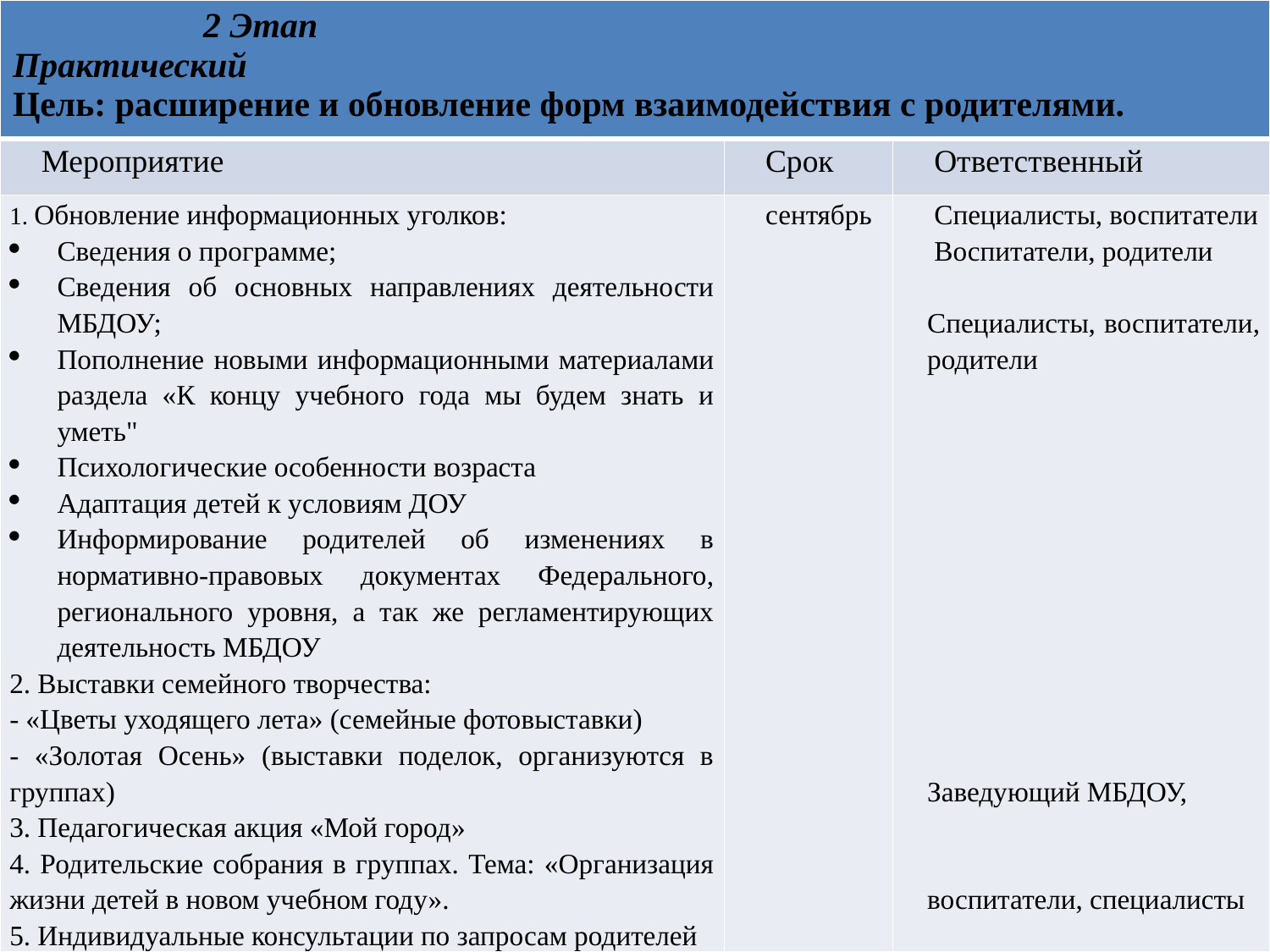

| 2 Этап Практический Цель: расширение и обновление форм взаимодействия с родителями. |  |  |
| --- | --- | --- |
| Мероприятие | Срок | Ответственный |
| 1. Обновление информационных уголков: Сведения о программе; Сведения об основных направлениях деятельности МБДОУ; Пополнение новыми информационными материалами раздела «К концу учебного года мы будем знать и уметь" Психологические особенности возраста Адаптация детей к условиям ДОУ Информирование родителей об изменениях в нормативно-правовых документах Федерального, регионального уровня, а так же регламентирующих деятельность МБДОУ 2. Выставки семейного творчества: - «Цветы уходящего лета» (семейные фотовыставки) - «Золотая Осень» (выставки поделок, организуются в группах) 3. Педагогическая акция «Мой город» 4. Родительские собрания в группах. Тема: «Организация жизни детей в новом учебном году». 5. Индивидуальные консультации по запросам родителей | сентябрь | Специалисты, воспитатели Воспитатели, родители Специалисты, воспитатели, родители Заведующий МБДОУ, воспитатели, специалисты |
#